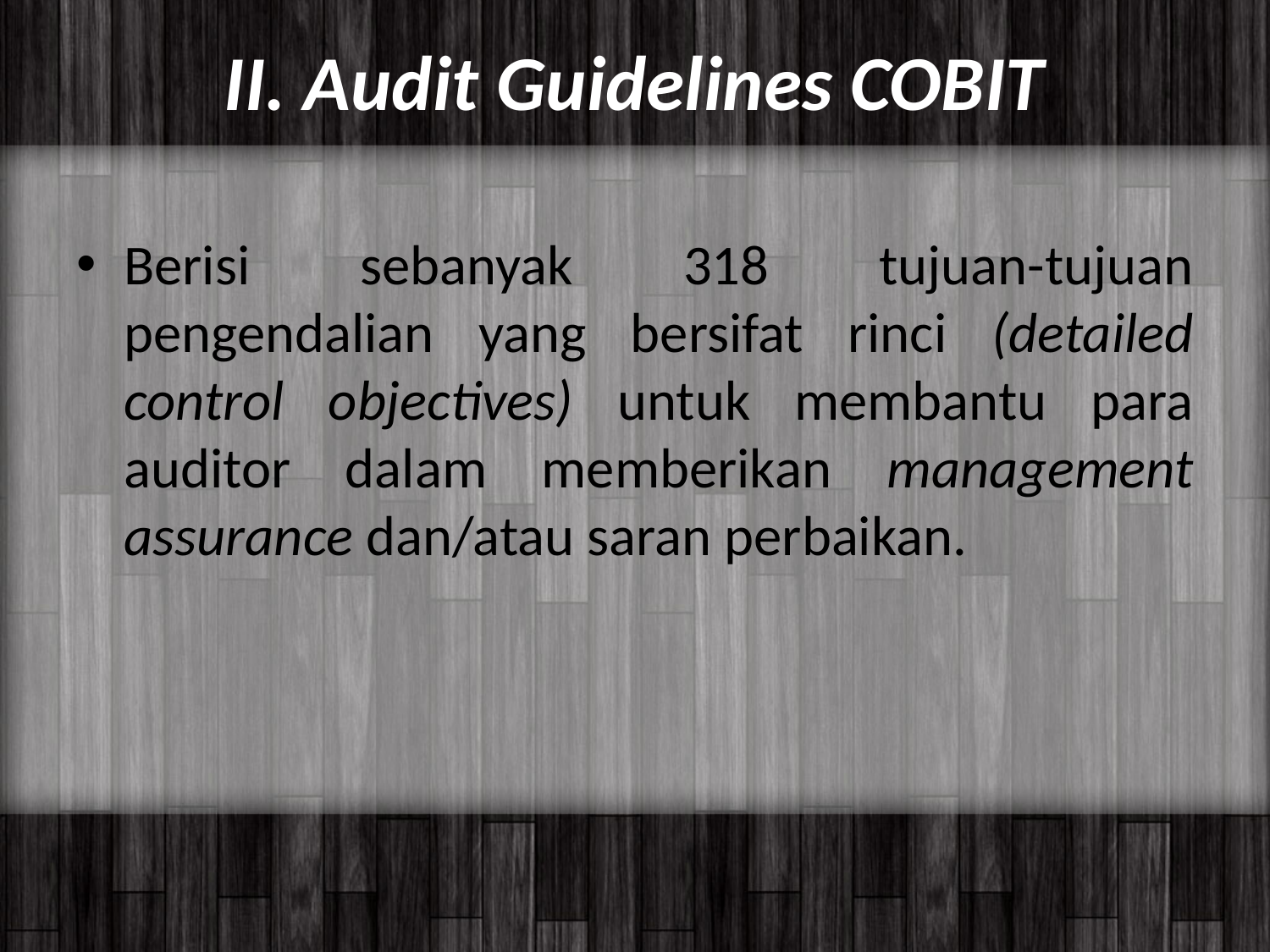

# II. Audit Guidelines COBIT
Berisi sebanyak 318 tujuan-tujuan pengendalian yang bersifat rinci (detailed control objectives) untuk membantu para auditor dalam memberikan management assurance dan/atau saran perbaikan.